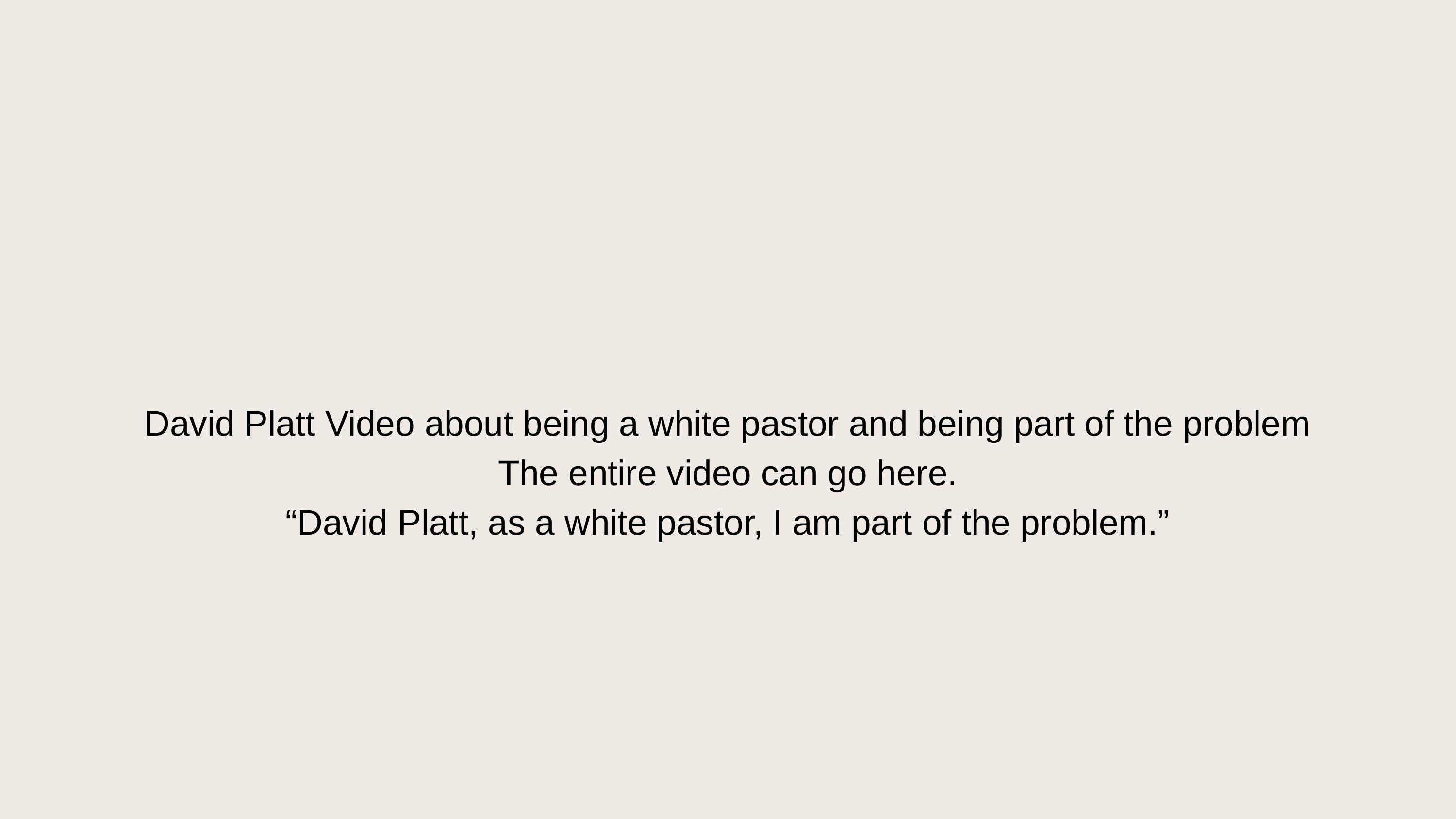

David Platt Video about being a white pastor and being part of the problem
The entire video can go here.
“David Platt, as a white pastor, I am part of the problem.”